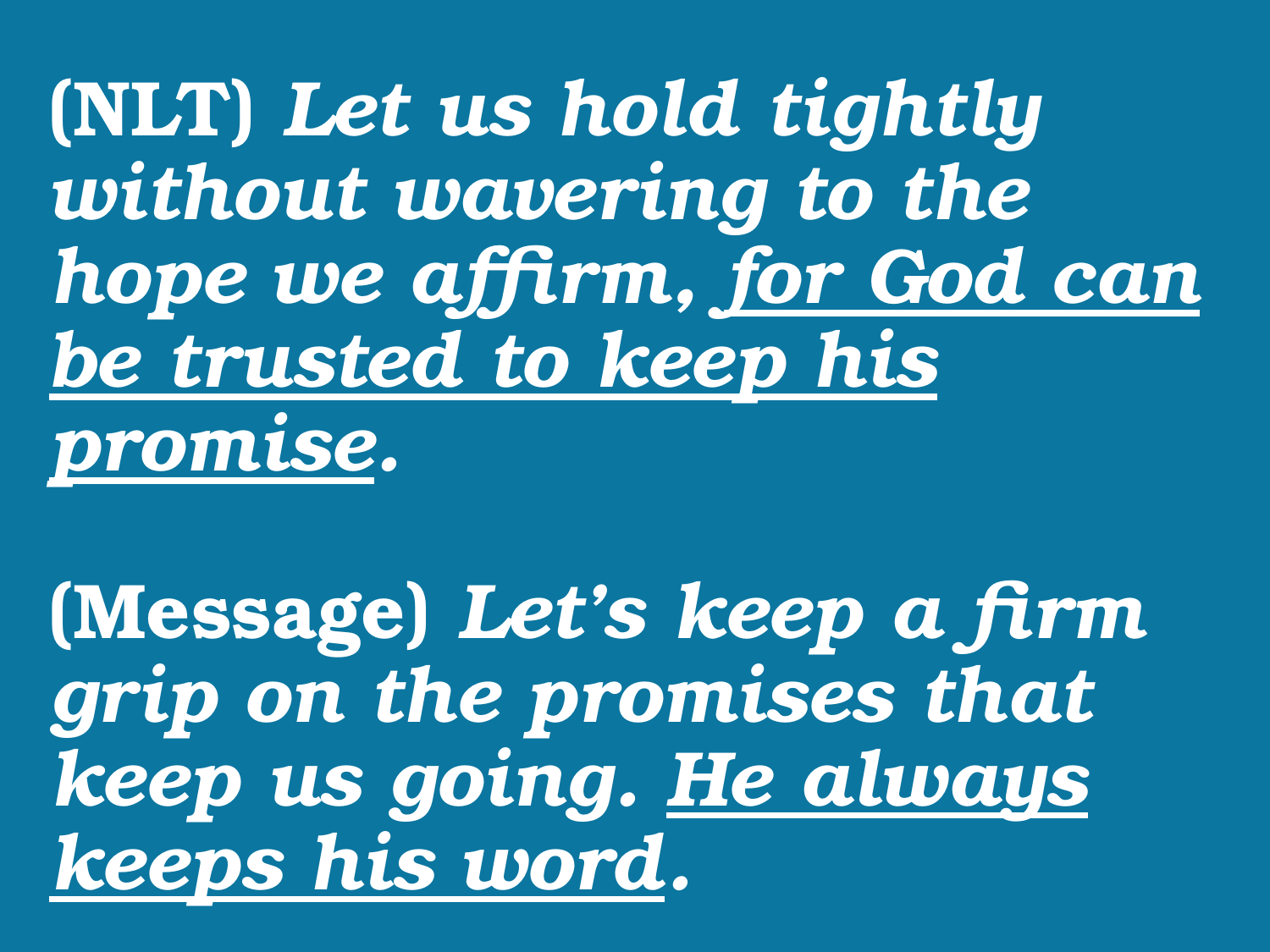

# (NLT) Let us hold tightly without wavering to the hope we affirm, for God can be trusted to keep his promise. (Message) Let’s keep a firm grip on the promises that keep us going. He always keeps his word.